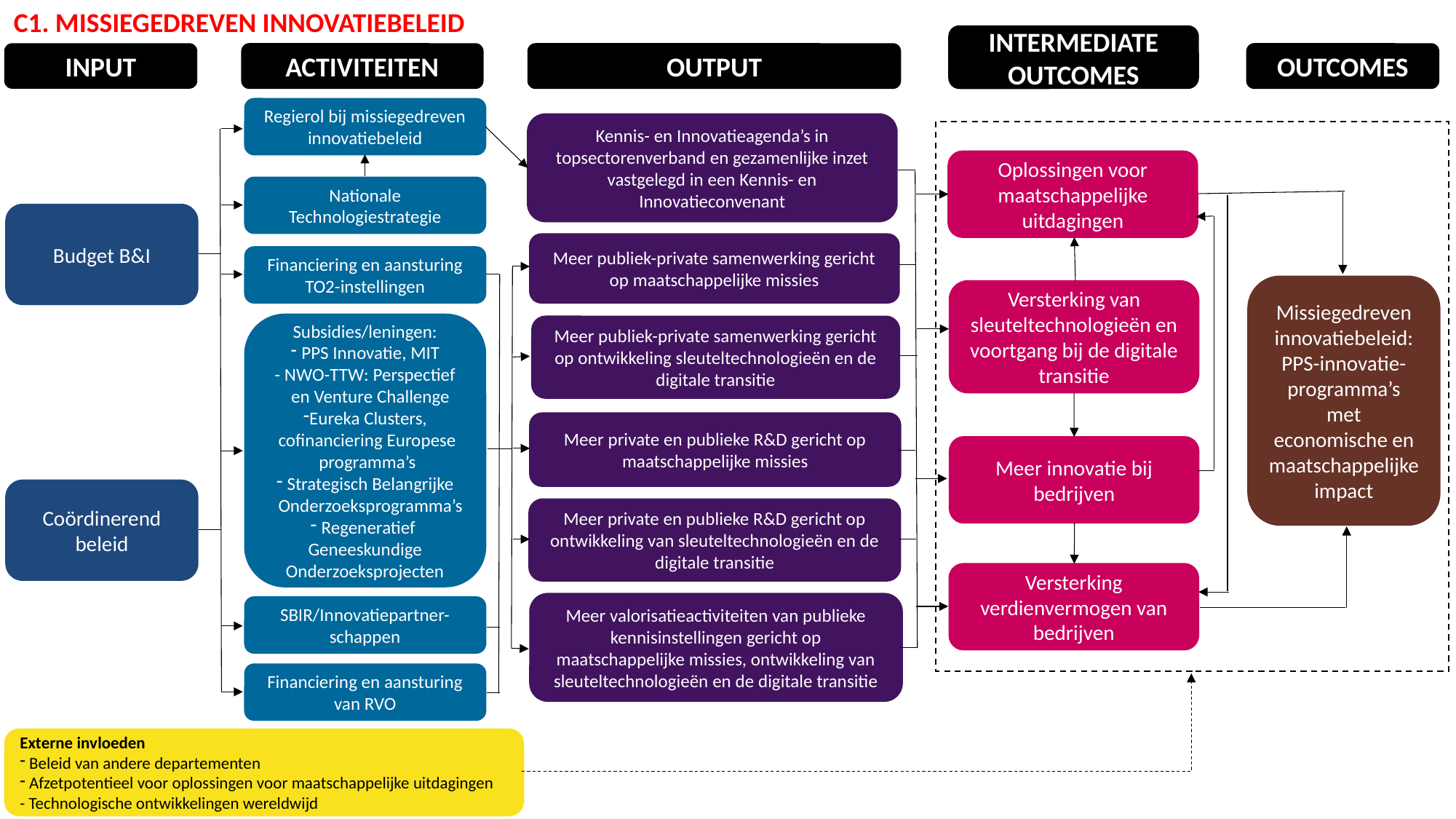

C1. MISSIEGEDREVEN INNOVATIEBELEID
INTERMEDIATE OUTCOMES
INPUT
ACTIVITEITEN
OUTPUT
OUTCOMES
Regierol bij missiegedreven innovatiebeleid
Kennis- en Innovatieagenda’s in topsectorenverband en gezamenlijke inzet vastgelegd in een Kennis- en Innovatieconvenant

Oplossingen voor maatschappelijke uitdagingen
Nationale Technologiestrategie
Budget B&I
Meer publiek-private samenwerking gericht op maatschappelijke missies
Financiering en aansturing TO2-instellingen
Missiegedreven innovatiebeleid: PPS-innovatie-programma’s met economische en maatschappelijke impact
Versterking van sleuteltechnologieën en voortgang bij de digitale transitie
Subsidies/leningen:
PPS Innovatie, MIT
- NWO-TTW: Perspectief en Venture Challenge
Eureka Clusters, cofinanciering Europese programma’s
Strategisch Belangrijke Onderzoeksprogramma’s
Regeneratief
Geneeskundige Onderzoeksprojecten
Meer publiek-private samenwerking gericht op ontwikkeling sleuteltechnologieën en de digitale transitie
Meer private en publieke R&D gericht op maatschappelijke missies
Meer innovatie bij bedrijven
Coördinerend beleid
Meer private en publieke R&D gericht op ontwikkeling van sleuteltechnologieën en de digitale transitie
Versterking verdienvermogen van bedrijven
Meer valorisatieactiviteiten van publieke kennisinstellingen gericht op maatschappelijke missies, ontwikkeling van sleuteltechnologieën en de digitale transitie
SBIR/Innovatiepartner-schappen
Financiering en aansturing van RVO
Externe invloeden
 Beleid van andere departementen
 Afzetpotentieel voor oplossingen voor maatschappelijke uitdagingen
- Technologische ontwikkelingen wereldwijd